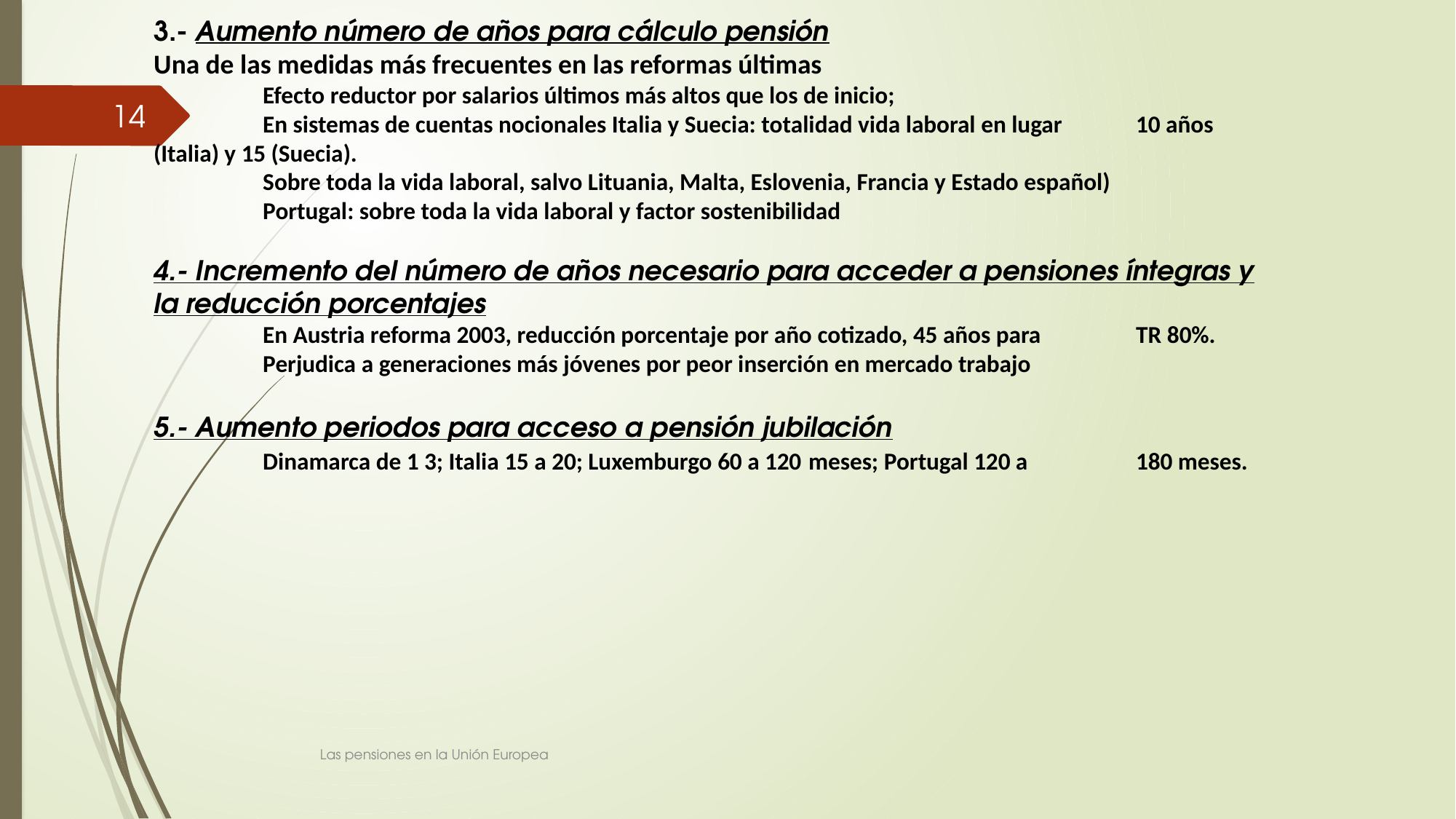

3.- Aumento número de años para cálculo pensión
Una de las medidas más frecuentes en las reformas últimas
	Efecto reductor por salarios últimos más altos que los de inicio;
	En sistemas de cuentas nocionales Italia y Suecia: totalidad vida laboral en lugar	10 años 	(Italia) y 15 (Suecia).
	Sobre toda la vida laboral, salvo Lituania, Malta, Eslovenia, Francia y Estado español)
	Portugal: sobre toda la vida laboral y factor sostenibilidad

4.- Incremento del número de años necesario para acceder a pensiones íntegras y la reducción porcentajes
	En Austria reforma 2003, reducción porcentaje por año cotizado, 45 años para 	TR 80%.
 	Perjudica a generaciones más jóvenes por peor inserción en mercado trabajo

5.- Aumento periodos para acceso a pensión jubilación
	Dinamarca de 1 3; Italia 15 a 20; Luxemburgo 60 a 120 	meses; Portugal 120 a 	180 meses.

14
Las pensiones en la Unión Europea